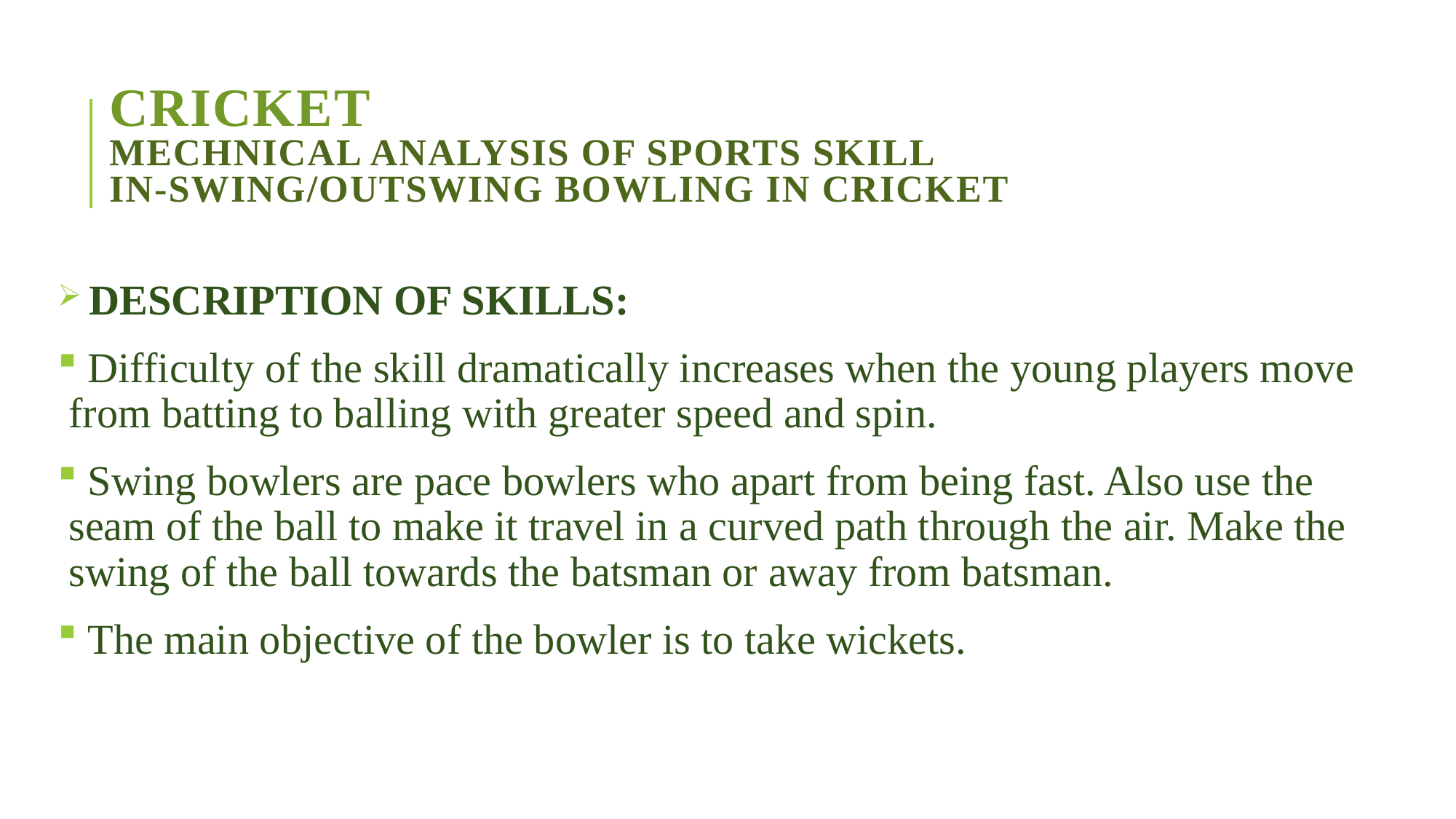

# cricket MECHNICAL ANALYSIS OF SPORTS SKILL IN-SWING/OUTSWING BOWLING IN CRICKET
 DESCRIPTION OF SKILLS:
 Difficulty of the skill dramatically increases when the young players move from batting to balling with greater speed and spin.
 Swing bowlers are pace bowlers who apart from being fast. Also use the seam of the ball to make it travel in a curved path through the air. Make the swing of the ball towards the batsman or away from batsman.
 The main objective of the bowler is to take wickets.